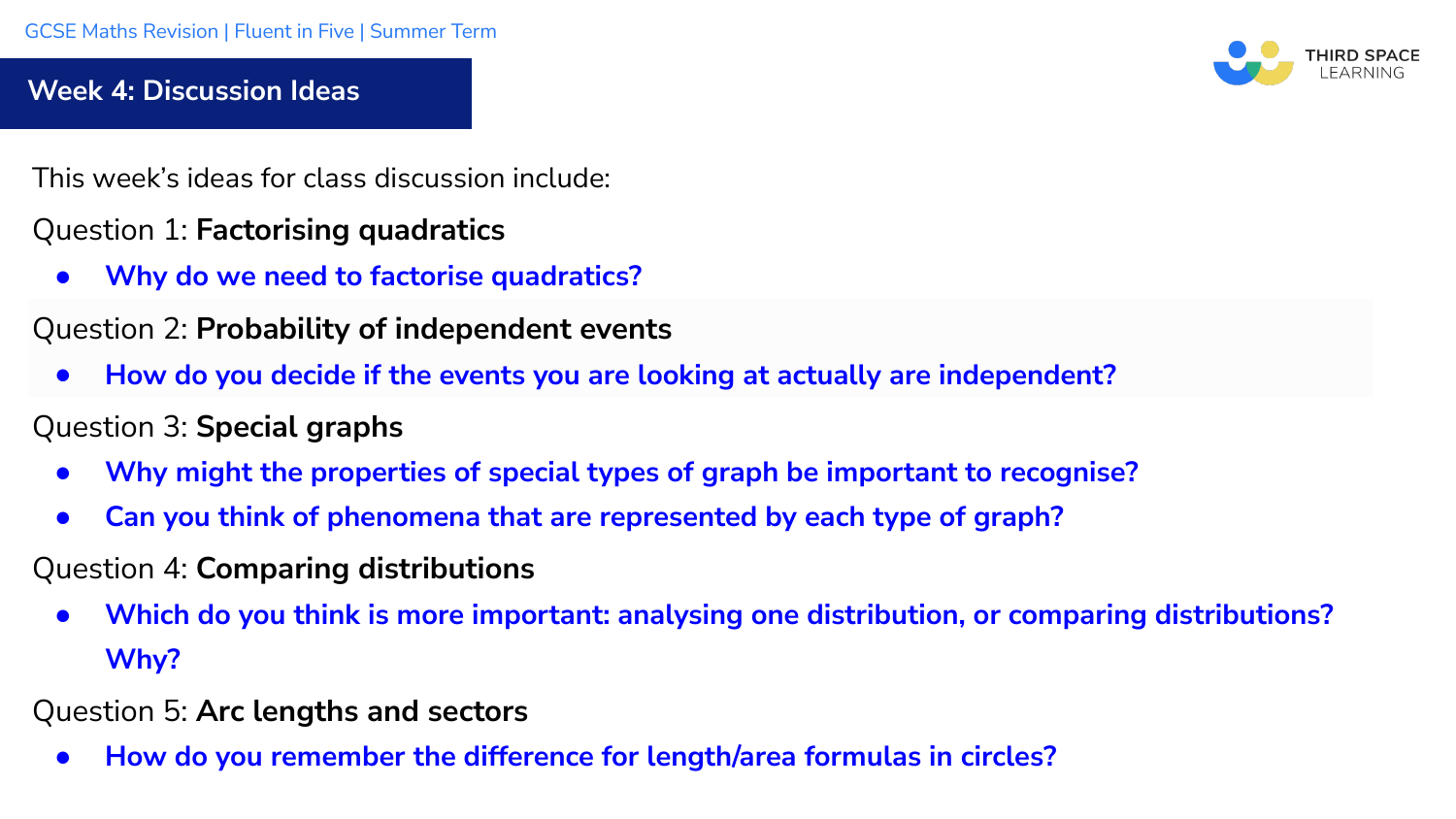

Week 4: Discussion Ideas
| This week’s ideas for class discussion include: |
| --- |
| Question 1: Factorising quadratics Why do we need to factorise quadratics? |
| Question 2: Probability of independent events How do you decide if the events you are looking at actually are independent? |
| Question 3: Special graphs Why might the properties of special types of graph be important to recognise? Can you think of phenomena that are represented by each type of graph? |
| Question 4: Comparing distributions Which do you think is more important: analysing one distribution, or comparing distributions? Why? |
| Question 5: Arc lengths and sectors How do you remember the difference for length/area formulas in circles? |